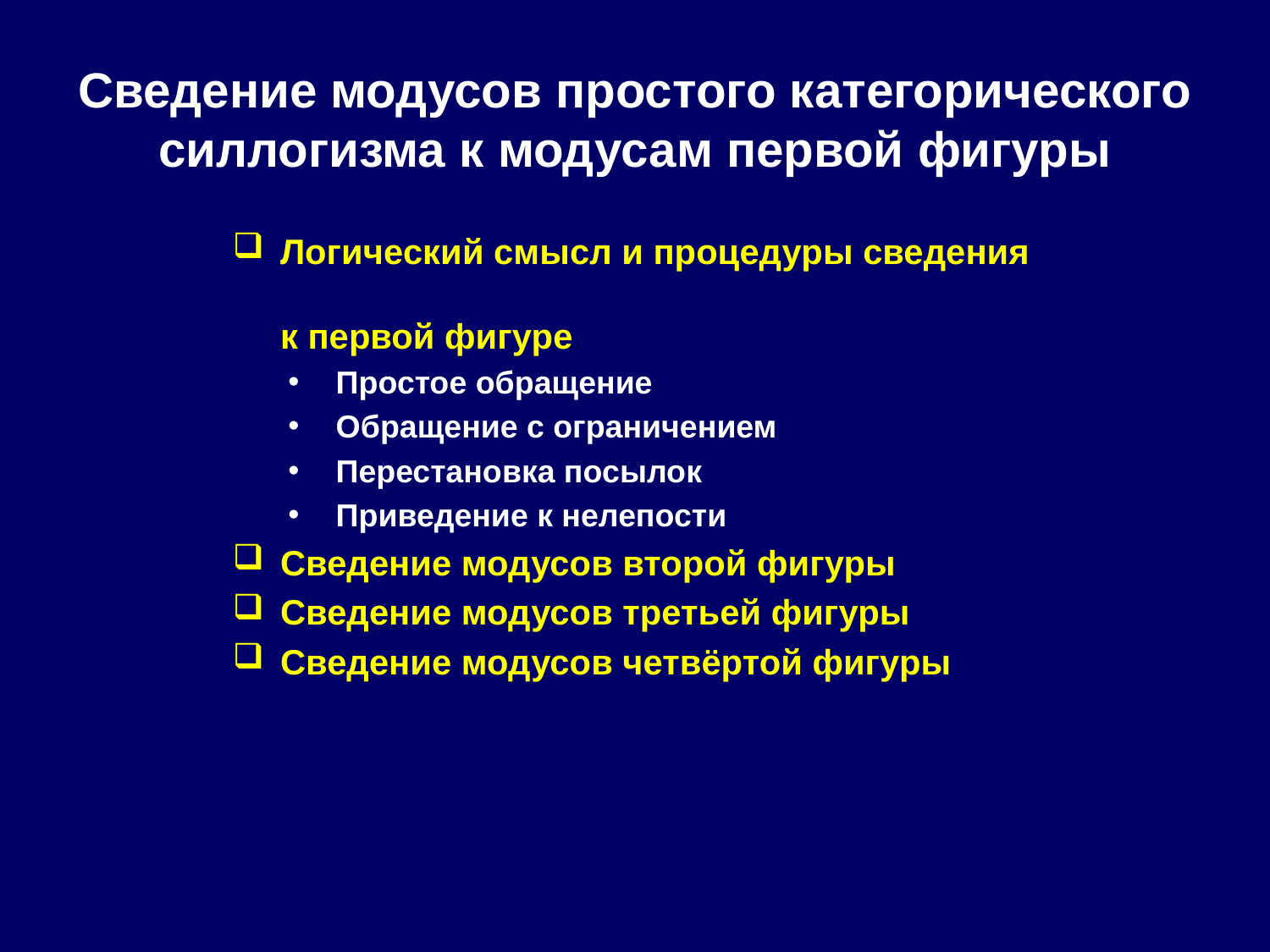

# Сведение модусов простого категорического силлогизма к модусам первой фигуры
Логический смысл и процедуры сведения
к первой фигуре
Простое обращение
Обращение с ограничением
Перестановка посылок
Приведение к нелепости
Сведение модусов второй фигуры
Сведение модусов третьей фигуры
Сведение модусов четвёртой фигуры